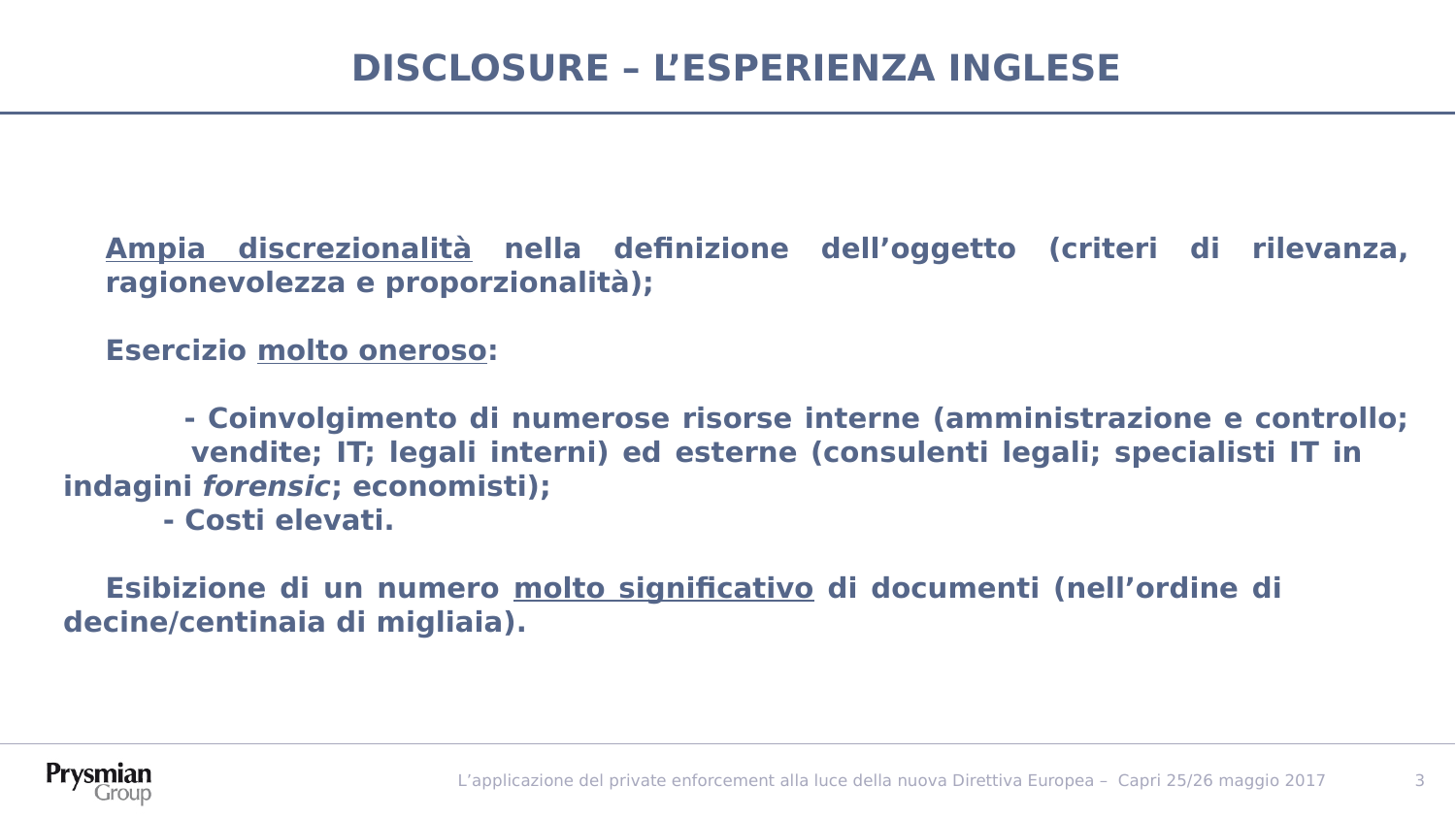

DISCLOSURE – L’ESPERIENZA INGLESE

Ampia discrezionalità nella definizione dell’oggetto (criteri di rilevanza, ragionevolezza e proporzionalità);

	Esercizio molto oneroso:

          - Coinvolgimento di numerose risorse interne (amministrazione e controllo; 	vendite; IT; legali interni) ed esterne (consulenti legali; specialisti IT in 	indagini forensic; economisti);
	- Costi elevati.

	Esibizione di un numero molto significativo di documenti (nell’ordine di 	decine/centinaia di migliaia).